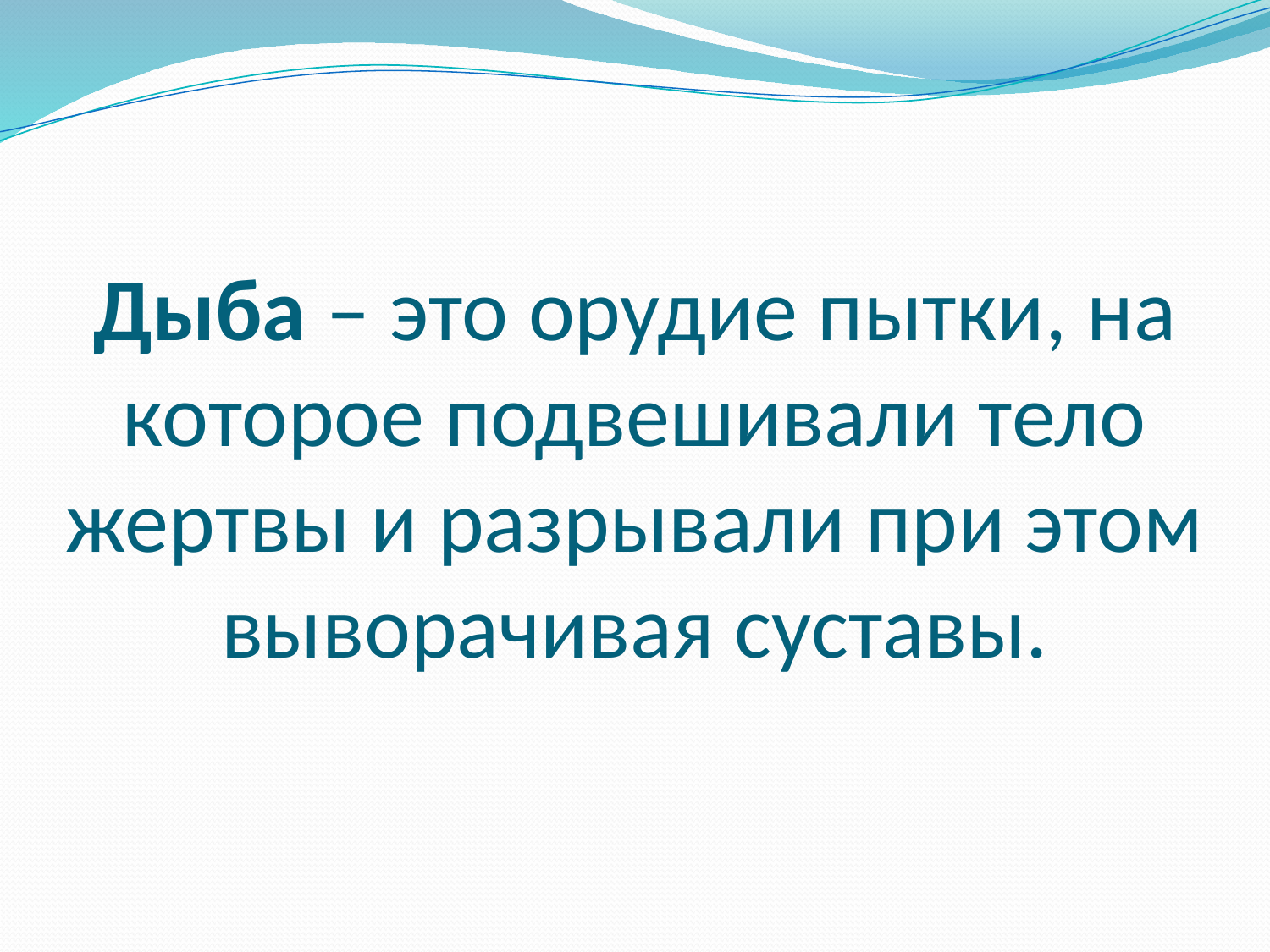

# Дыба – это орудие пытки, на которое подвешивали тело жертвы и разрывали при этом выворачивая суставы.
.